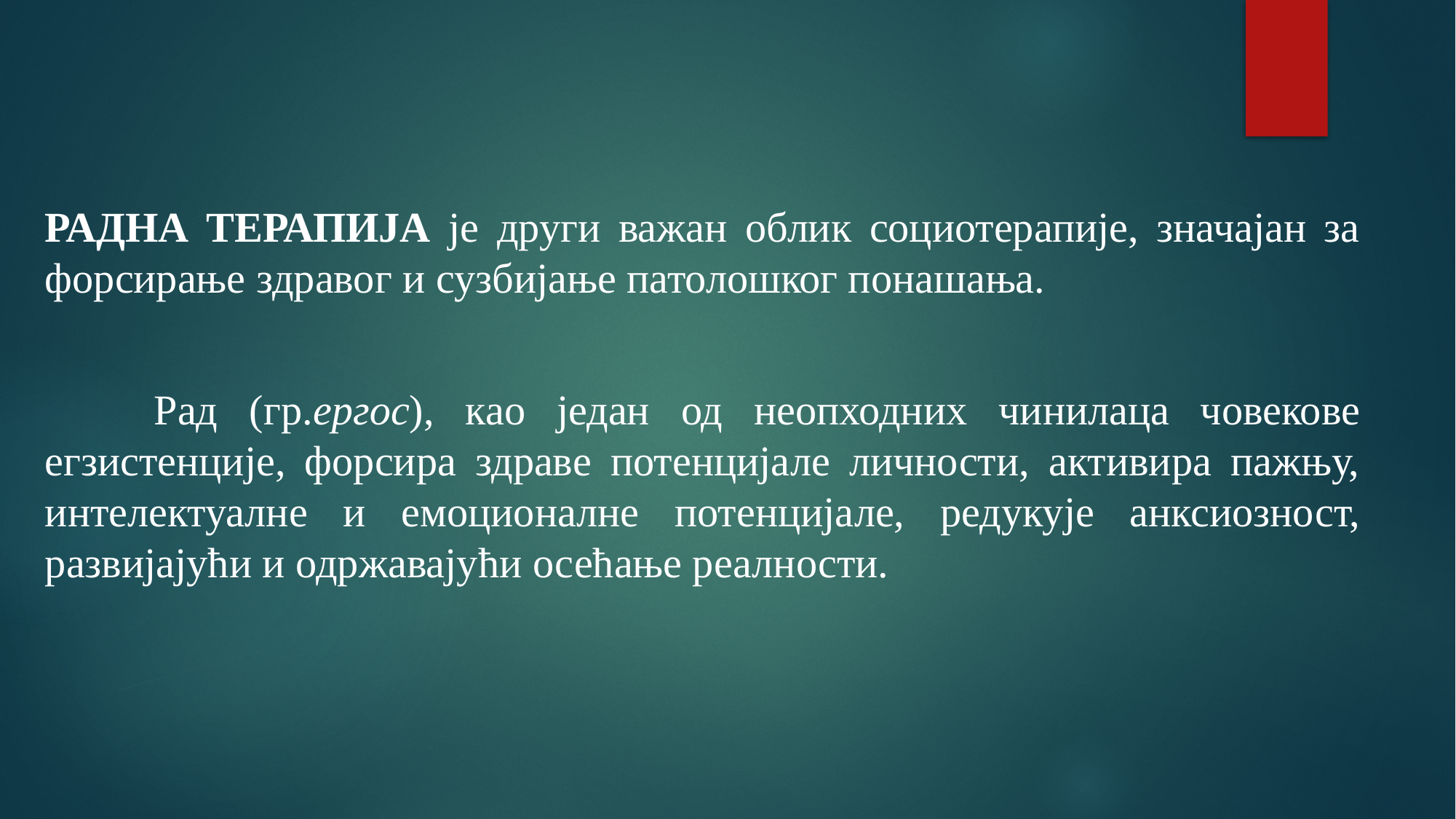

РАДНА ТЕРАПИЈА је други важан облик социотерапије, значајан за форсирање здравог и сузбијање патолошког понашања.

	Рад (гр.ергос), као један од неопходних чинилаца човекове егзистенције, форсира здраве потенцијале личности, активира пажњу, интелектуалне и емоционалне потенцијале, редукује анксиозност, развијајући и одржавајући осећање реалности.